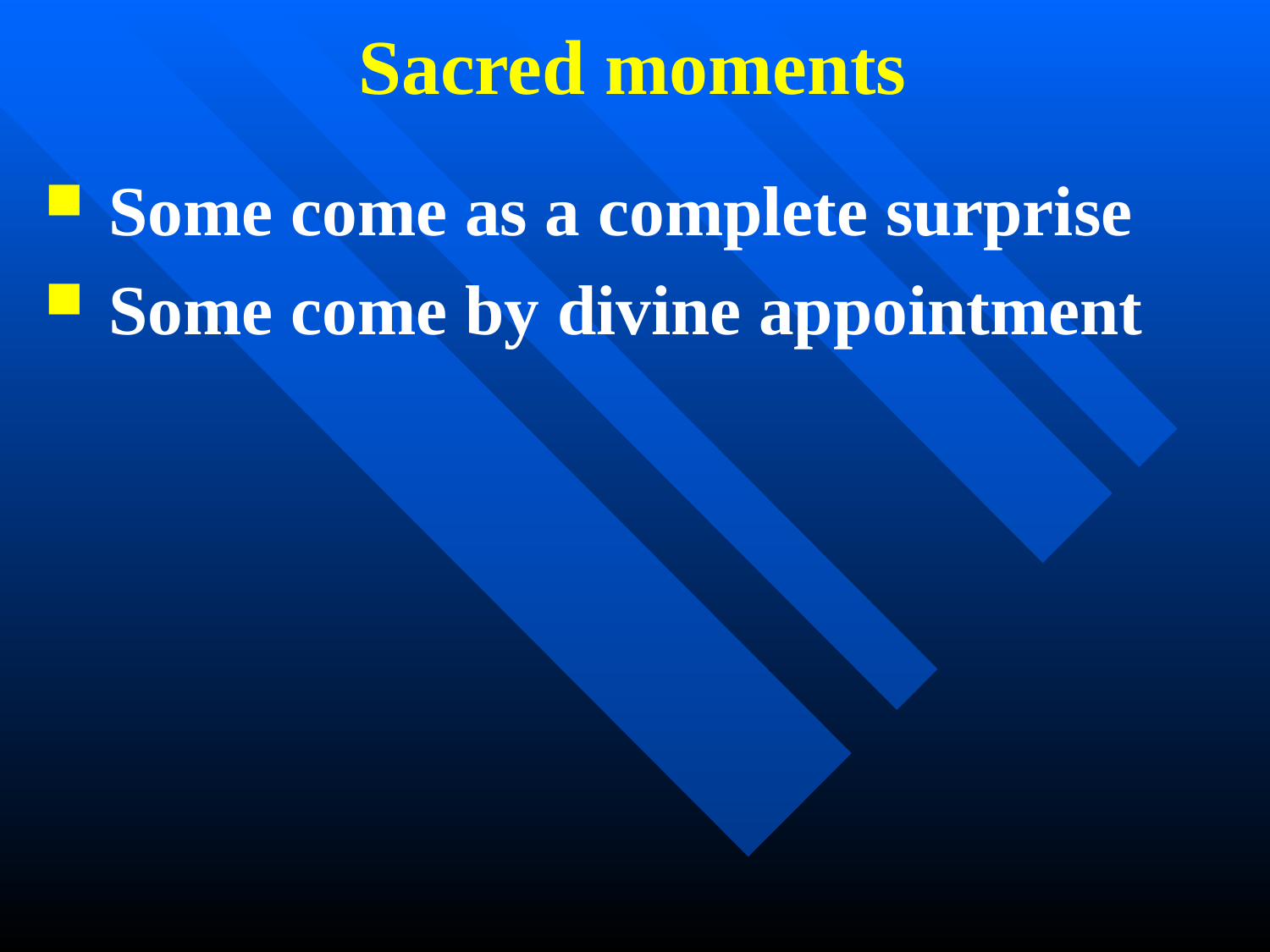

Sacred moments
Some come as a complete surprise
Some come by divine appointment